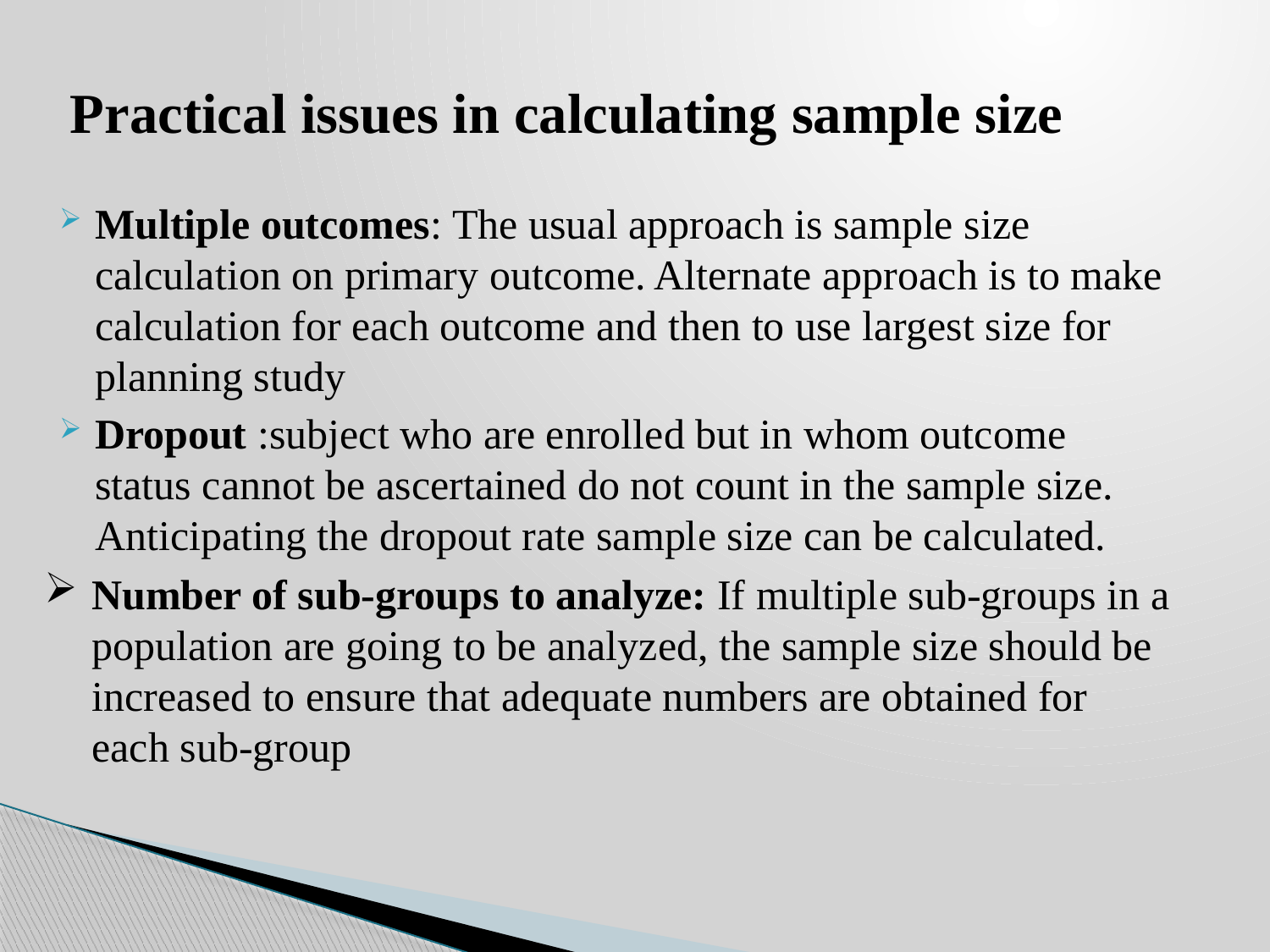

# Practical issues in calculating sample size
Multiple outcomes: The usual approach is sample size calculation on primary outcome. Alternate approach is to make calculation for each outcome and then to use largest size for planning study
Dropout :subject who are enrolled but in whom outcome status cannot be ascertained do not count in the sample size. Anticipating the dropout rate sample size can be calculated.
Number of sub-groups to analyze: If multiple sub-groups in a population are going to be analyzed, the sample size should be increased to ensure that adequate numbers are obtained for each sub-group